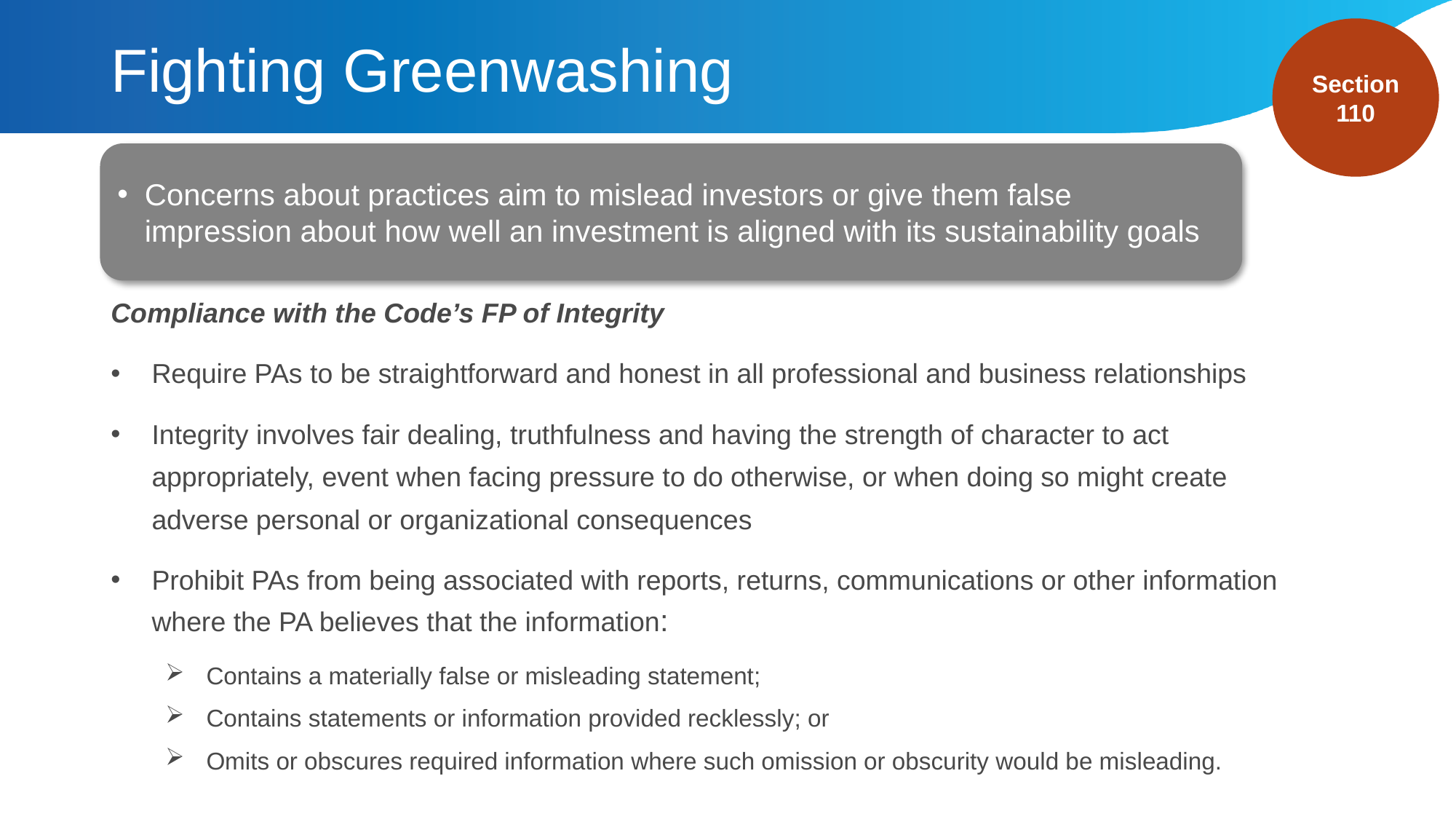

# Fighting Greenwashing
Section 110
Concerns about practices aim to mislead investors or give them false impression about how well an investment is aligned with its sustainability goals
Compliance with the Code’s FP of Integrity
Require PAs to be straightforward and honest in all professional and business relationships
Integrity involves fair dealing, truthfulness and having the strength of character to act appropriately, event when facing pressure to do otherwise, or when doing so might create adverse personal or organizational consequences
Prohibit PAs from being associated with reports, returns, communications or other information where the PA believes that the information:
Contains a materially false or misleading statement;
Contains statements or information provided recklessly; or
Omits or obscures required information where such omission or obscurity would be misleading.